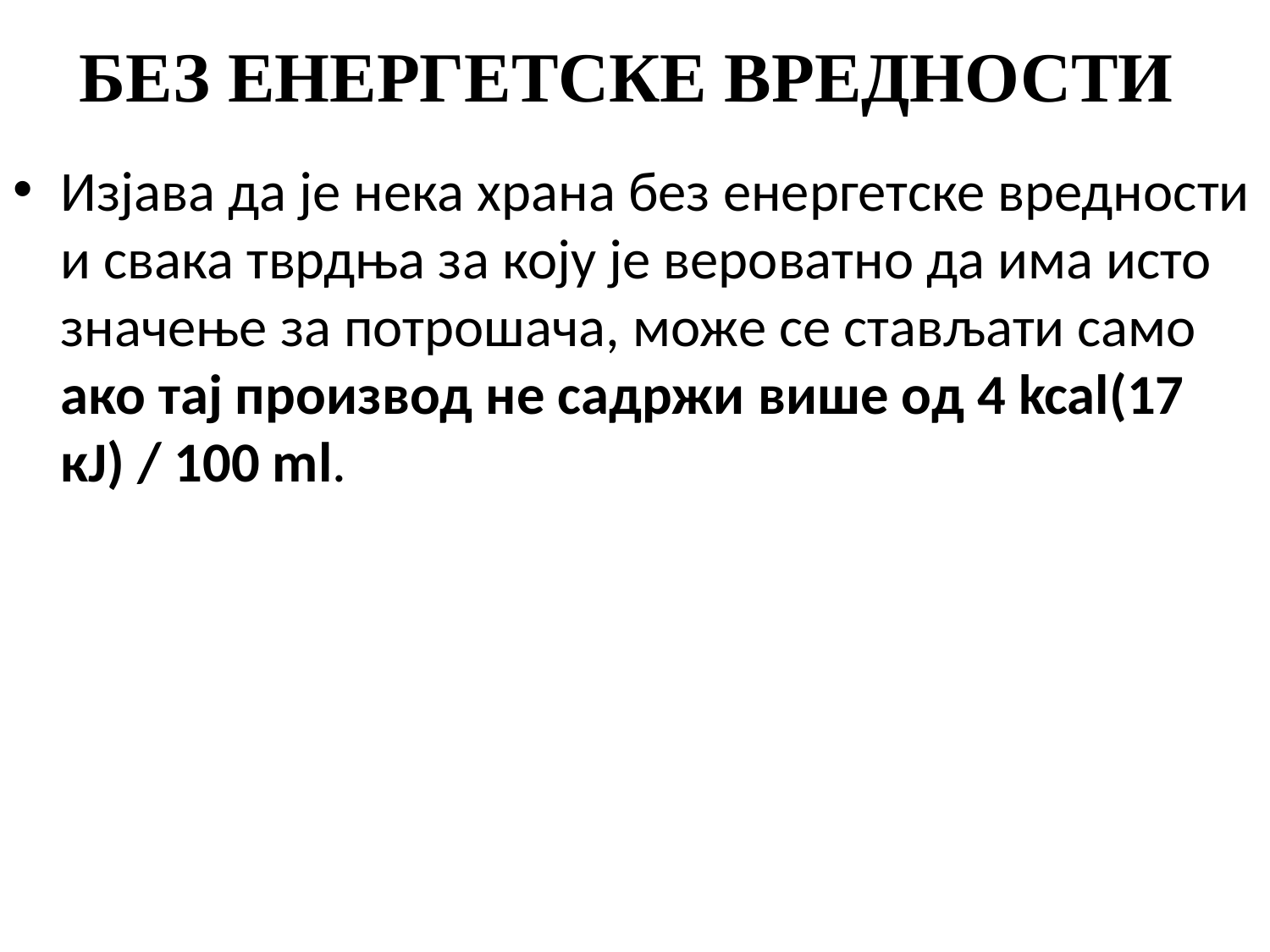

# БЕЗ ЕНЕРГЕТСКЕ ВРЕДНОСТИ
Изјава да је нека храна без енергетске вредности и свака тврдња за коју је вероватно да има исто значење за потрошача, може се стављати само ако тај производ не садржи више од 4 kcal(17 кЈ) / 100 ml.